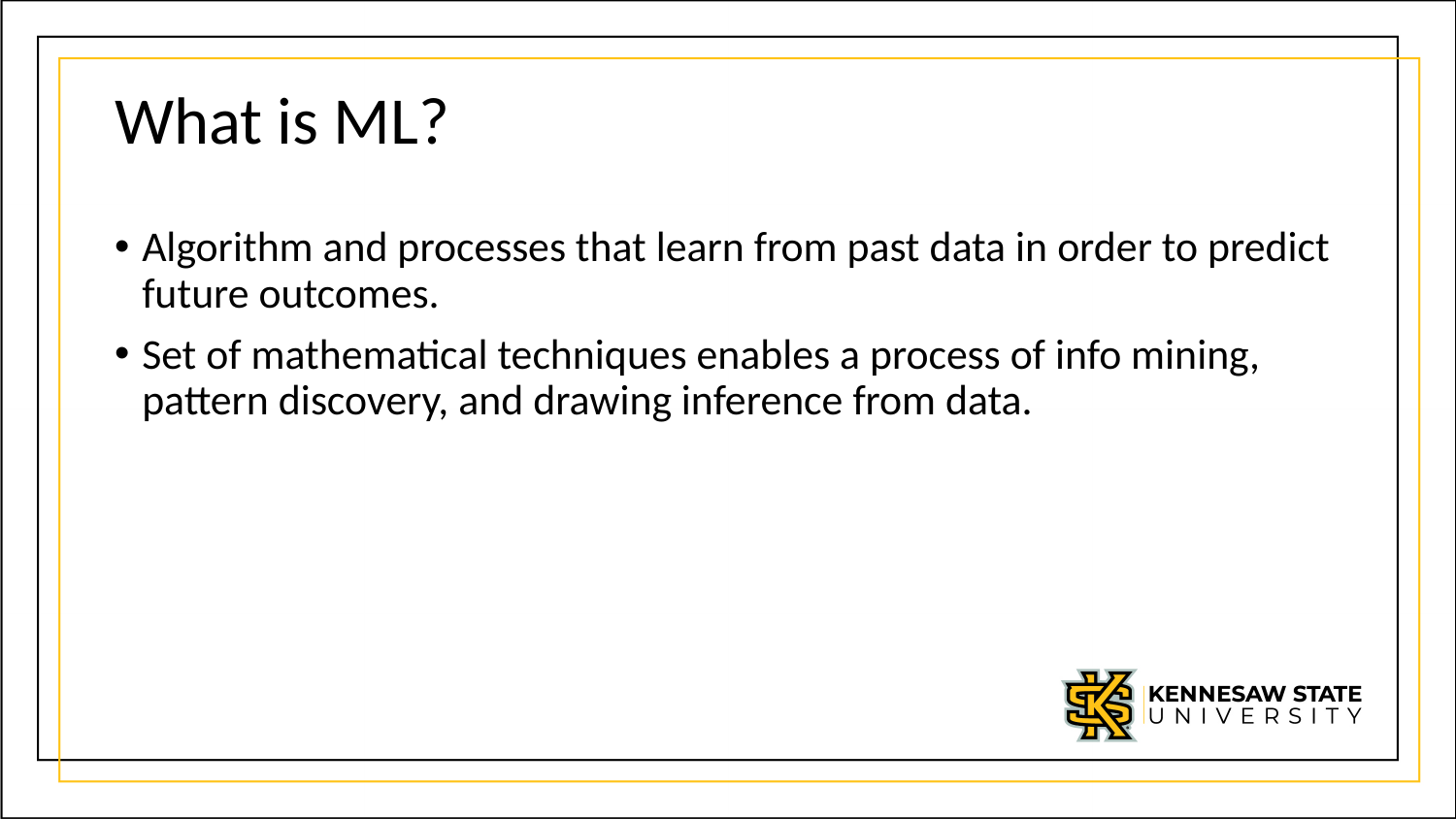

# What is ML?
Algorithm and processes that learn from past data in order to predict future outcomes.
Set of mathematical techniques enables a process of info mining, pattern discovery, and drawing inference from data.